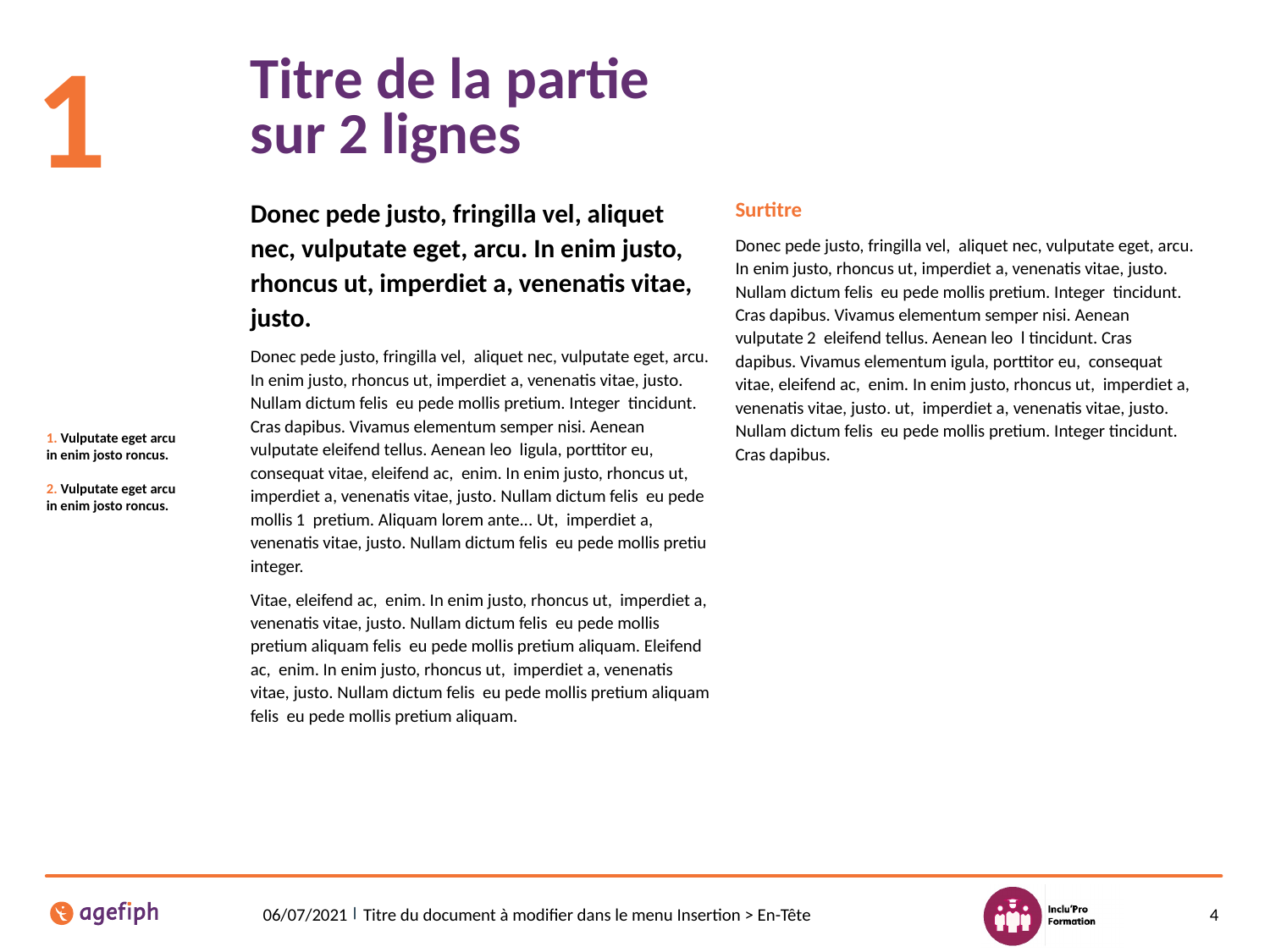

1
# Titre de la partie sur 2 lignes
Donec pede justo, fringilla vel, aliquet nec, vulputate eget, arcu. In enim justo, rhoncus ut, imperdiet a, venenatis vitae, justo.
Donec pede justo, fringilla vel,  aliquet nec, vulputate eget, arcu. In enim justo, rhoncus ut, imperdiet a, venenatis vitae, justo. Nullam dictum felis  eu pede mollis pretium. Integer  tincidunt. Cras dapibus. Vivamus elementum semper nisi. Aenean vulputate eleifend tellus. Aenean leo  ligula, porttitor eu,  consequat vitae, eleifend ac,  enim. In enim justo, rhoncus ut,  imperdiet a, venenatis vitae, justo. Nullam dictum felis  eu pede mollis 1  pretium. Aliquam lorem ante... Ut,  imperdiet a, venenatis vitae, justo. Nullam dictum felis  eu pede mollis pretiu integer.
Vitae, eleifend ac,  enim. In enim justo, rhoncus ut,  imperdiet a, venenatis vitae, justo. Nullam dictum felis  eu pede mollis pretium aliquam felis  eu pede mollis pretium aliquam. Eleifend ac,  enim. In enim justo, rhoncus ut,  imperdiet a, venenatis vitae, justo. Nullam dictum felis  eu pede mollis pretium aliquam felis  eu pede mollis pretium aliquam.

Surtitre
Donec pede justo, fringilla vel,  aliquet nec, vulputate eget, arcu. In enim justo, rhoncus ut, imperdiet a, venenatis vitae, justo. Nullam dictum felis  eu pede mollis pretium. Integer  tincidunt. Cras dapibus. Vivamus elementum semper nisi. Aenean vulputate 2  eleifend tellus. Aenean leo  l tincidunt. Cras dapibus. Vivamus elementum igula, porttitor eu,  consequat vitae, eleifend ac,  enim. In enim justo, rhoncus ut,  imperdiet a, venenatis vitae, justo. ut,  imperdiet a, venenatis vitae, justo. Nullam dictum felis  eu pede mollis pretium. Integer tincidunt. Cras dapibus.

1. Vulputate eget arcu in enim josto roncus.

2. Vulputate eget arcu in enim josto roncus.

06/07/2021
Titre du document à modifier dans le menu Insertion > En-Tête
4